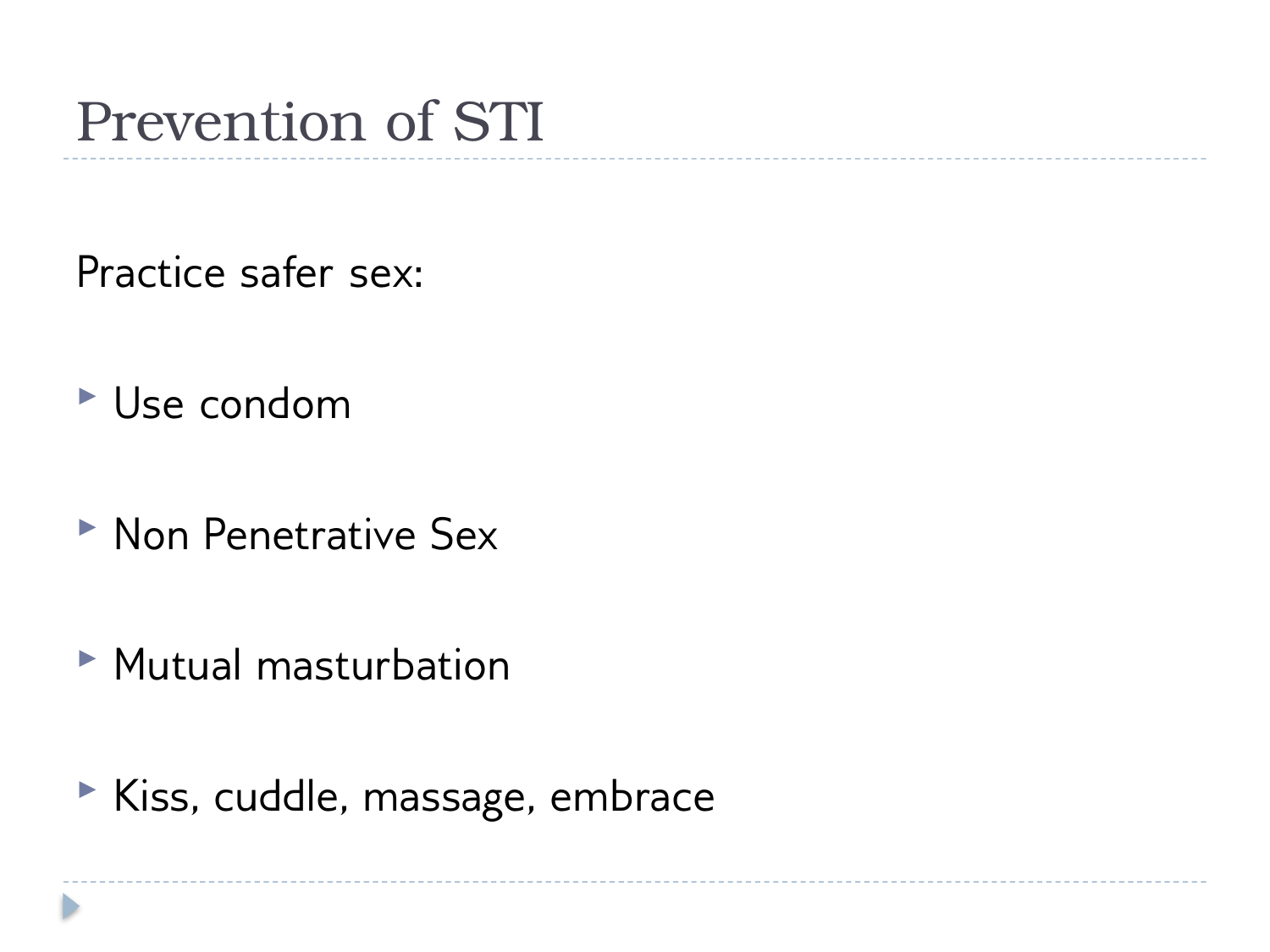

# Prevention of STI

Practice safer sex:

Use condom

Non Penetrative Sex

Mutual masturbation

Kiss, cuddle, massage, embrace